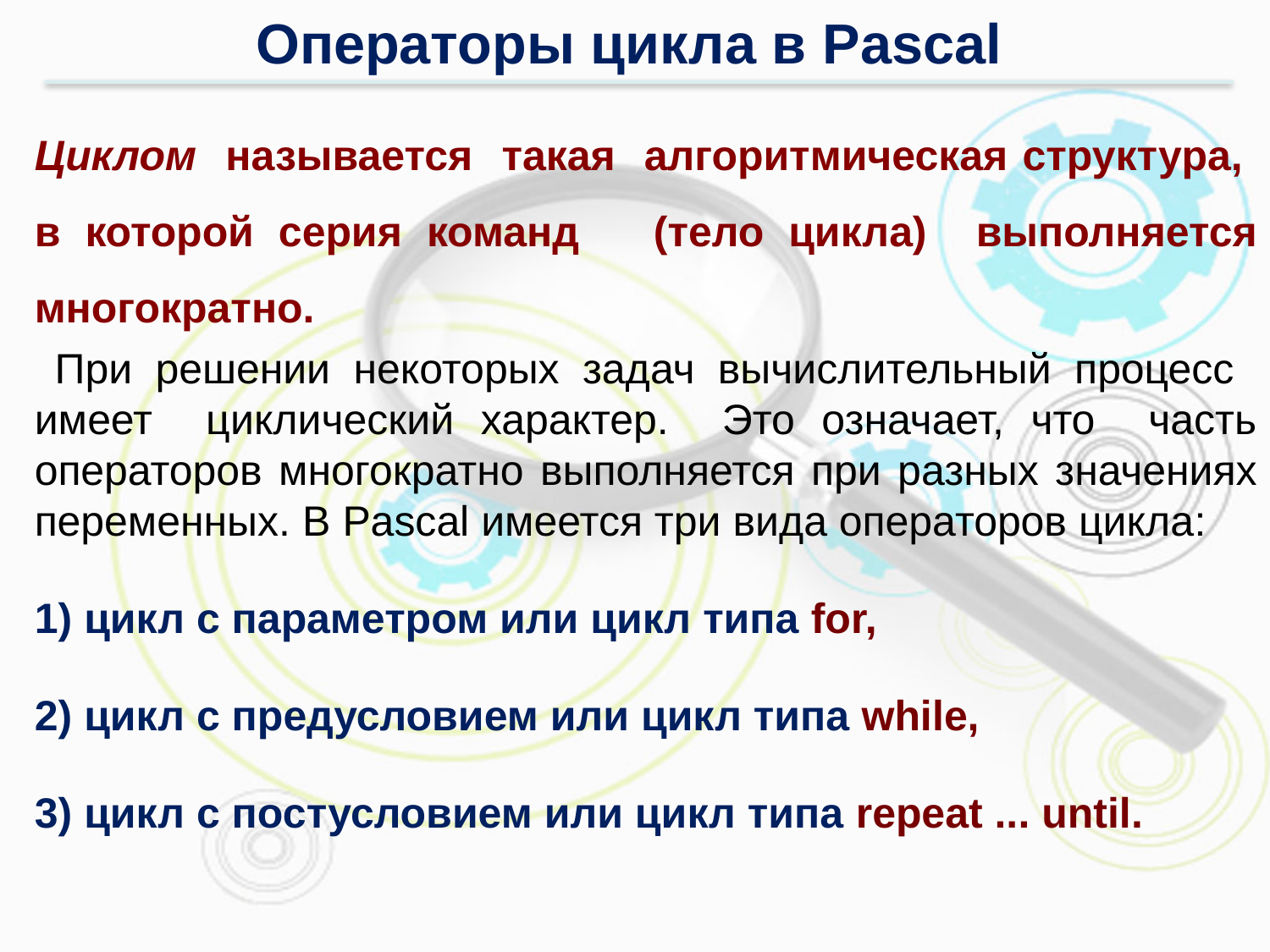

Операторы цикла в Pascal
Циклом  называется  такая  алгоритмическая структура,  в которой серия команд   (тело цикла)  выполняется многократно.
 При решении некоторых задач вычислительный процесс  имеет  циклический характер.  Это означает, что  часть операторов многократно выполняется при разных значениях переменных. В Pascal имеется три вида операторов цикла:
1) цикл с параметром или цикл типа for,
2) цикл с предусловием или цикл типа while,
3) цикл с постусловием или цикл типа repeat ... until.